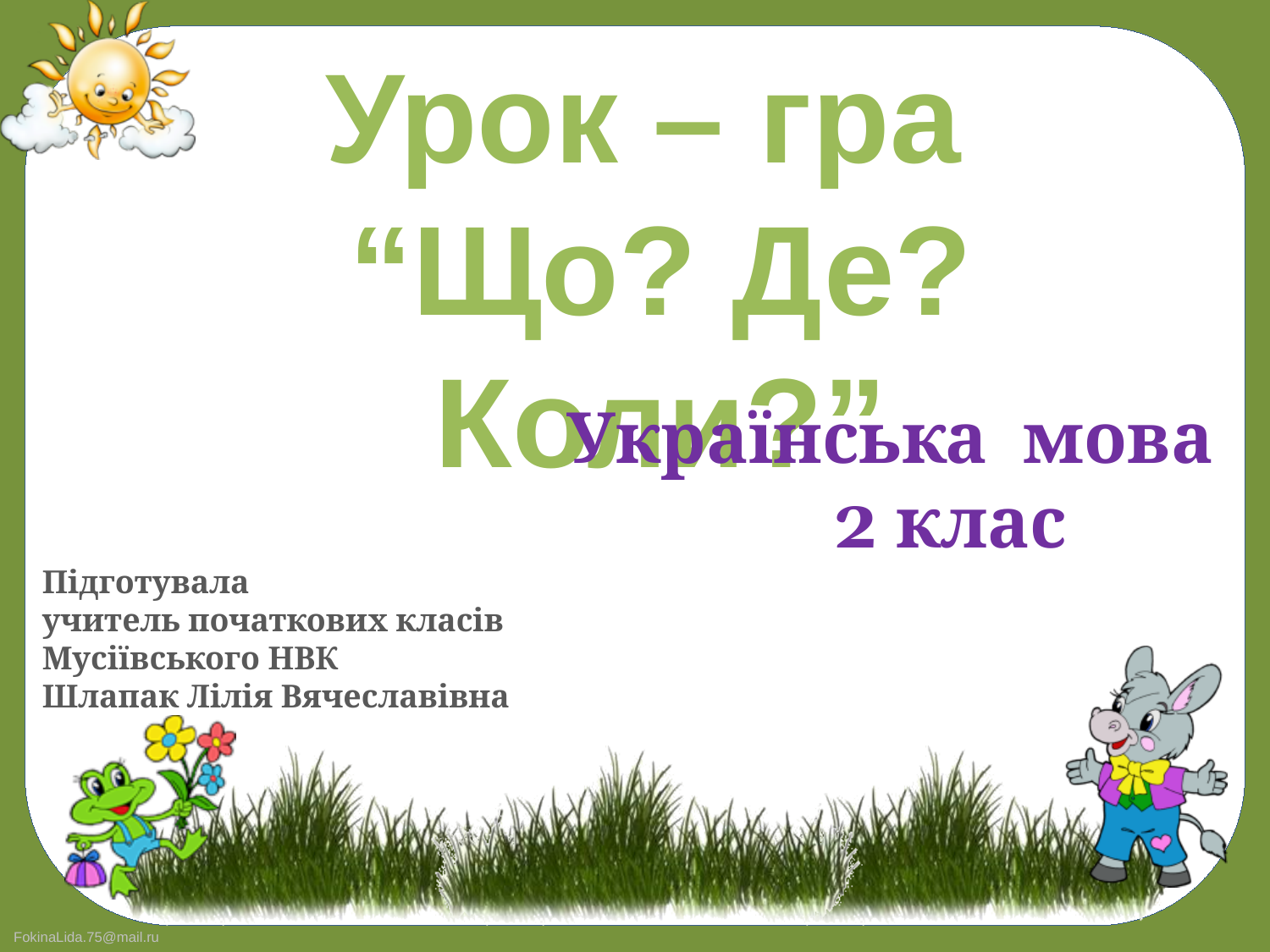

Урок – гра
“Що? Де? Коли?”
                               Українська  мова
                                            2 клас
Підготувала
учитель початкових класів
Мусіївського НВК
Шлапак Лілія Вячеславівна